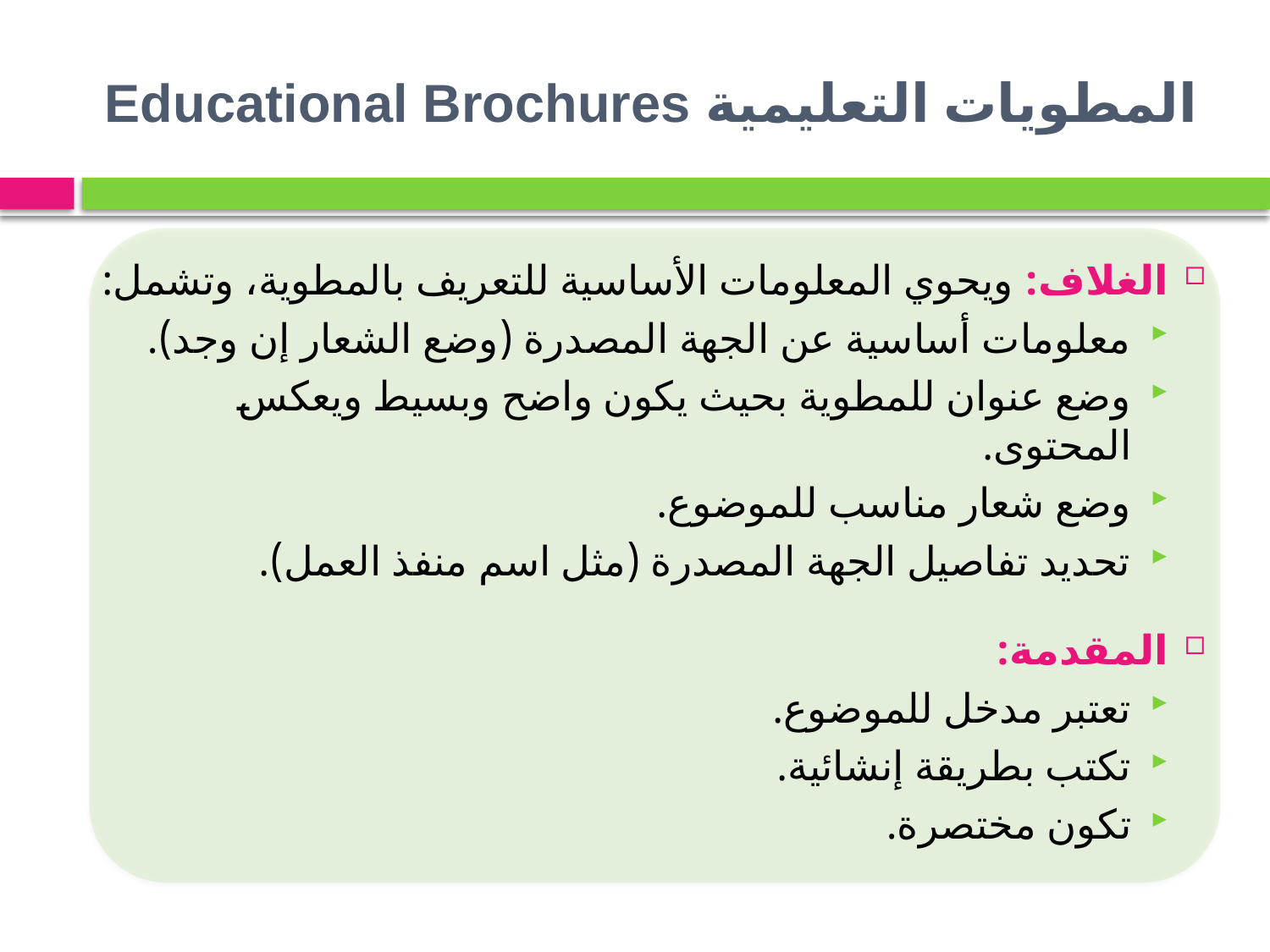

# المطويات التعليمية Educational Brochures

الغلاف: ويحوي المعلومات الأساسية للتعريف بالمطوية، وتشمل:
معلومات أساسية عن الجهة المصدرة (وضع الشعار إن وجد).
وضع عنوان للمطوية بحيث يكون واضح وبسيط ويعكس المحتوى.
وضع شعار مناسب للموضوع.
تحديد تفاصيل الجهة المصدرة (مثل اسم منفذ العمل).
المقدمة:
تعتبر مدخل للموضوع.
تكتب بطريقة إنشائية.
تكون مختصرة.